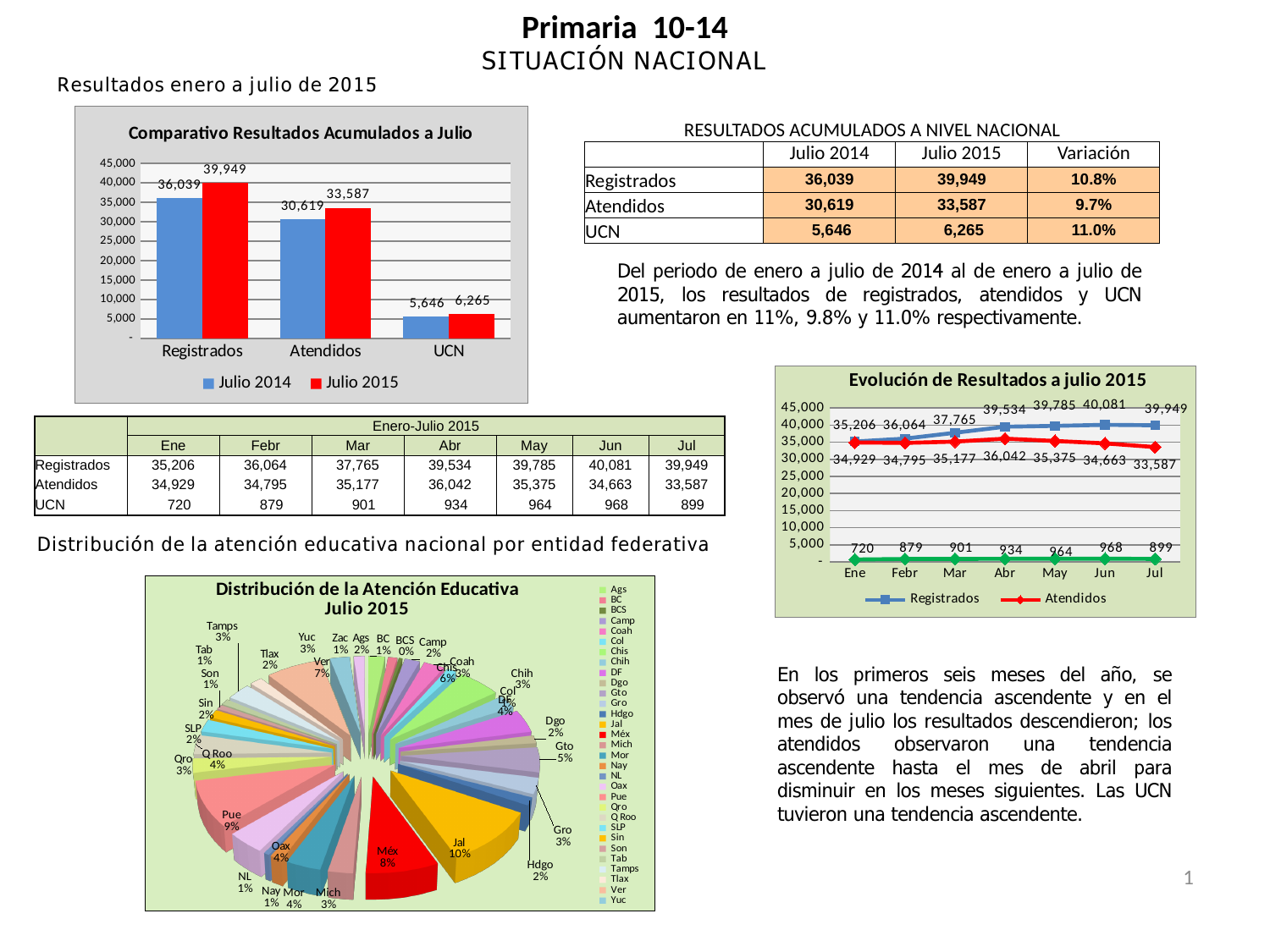

Resultados enero a julio de 2015

### Chart: Comparativo Resultados Acumulados a Julio

| Category | Julio 2014 | Julio 2015 |
|---|---|---|
| Registrados | 36039.0 | 39949.0 |
| Atendidos | 30619.0 | 33587.0 |
| UCN | 5646.0 | 6265.0 |
| RESULTADOS ACUMULADOS A NIVEL NACIONAL |  |  |  |
| --- | --- | --- | --- |
|  | Julio 2014 | Julio 2015 | Variación |
| Registrados | 36,039 | 39,949 | 10.8% |
| Atendidos | 30,619 | 33,587 | 9.7% |
| UCN | 5,646 | 6,265 | 11.0% |
Del periodo de enero a julio de 2014 al de enero a julio de 2015, los resultados de registrados, atendidos y UCN aumentaron en 11%, 9.8% y 11.0% respectivamente.

### Chart: Evolución de Resultados a julio 2015

| Category | Registrados | Atendidos | UCN |
|---|---|---|---|
| Ene | 35206.0 | 34929.0 | 720.0 |
| Febr | 36064.0 | 34795.0 | 879.0 |
| Mar | 37765.0 | 35177.0 | 901.0 |
| Abr | 39534.0 | 36042.0 | 934.0 |
| May | 39785.0 | 35375.0 | 964.0 |
| Jun | 40081.0 | 34663.0 | 968.0 |
| Jul | 39949.0 | 33587.0 | 899.0 |
|  | Enero-Julio 2015 |  |  |  |  |  |  |
| --- | --- | --- | --- | --- | --- | --- | --- |
|  | Ene | Febr | Mar | Abr | May | Jun | Jul |
| Registrados | 35,206 | 36,064 | 37,765 | 39,534 | 39,785 | 40,081 | 39,949 |
| Atendidos | 34,929 | 34,795 | 35,177 | 36,042 | 35,375 | 34,663 | 33,587 |
| UCN | 720 | 879 | 901 | 934 | 964 | 968 | 899 |
Distribución de la atención educativa nacional por entidad federativa

[unsupported chart]

En los primeros seis meses del año, se observó una tendencia ascendente y en el mes de julio los resultados descendieron; los atendidos observaron una tendencia ascendente hasta el mes de abril para disminuir en los meses siguientes. Las UCN tuvieron una tendencia ascendente.
1